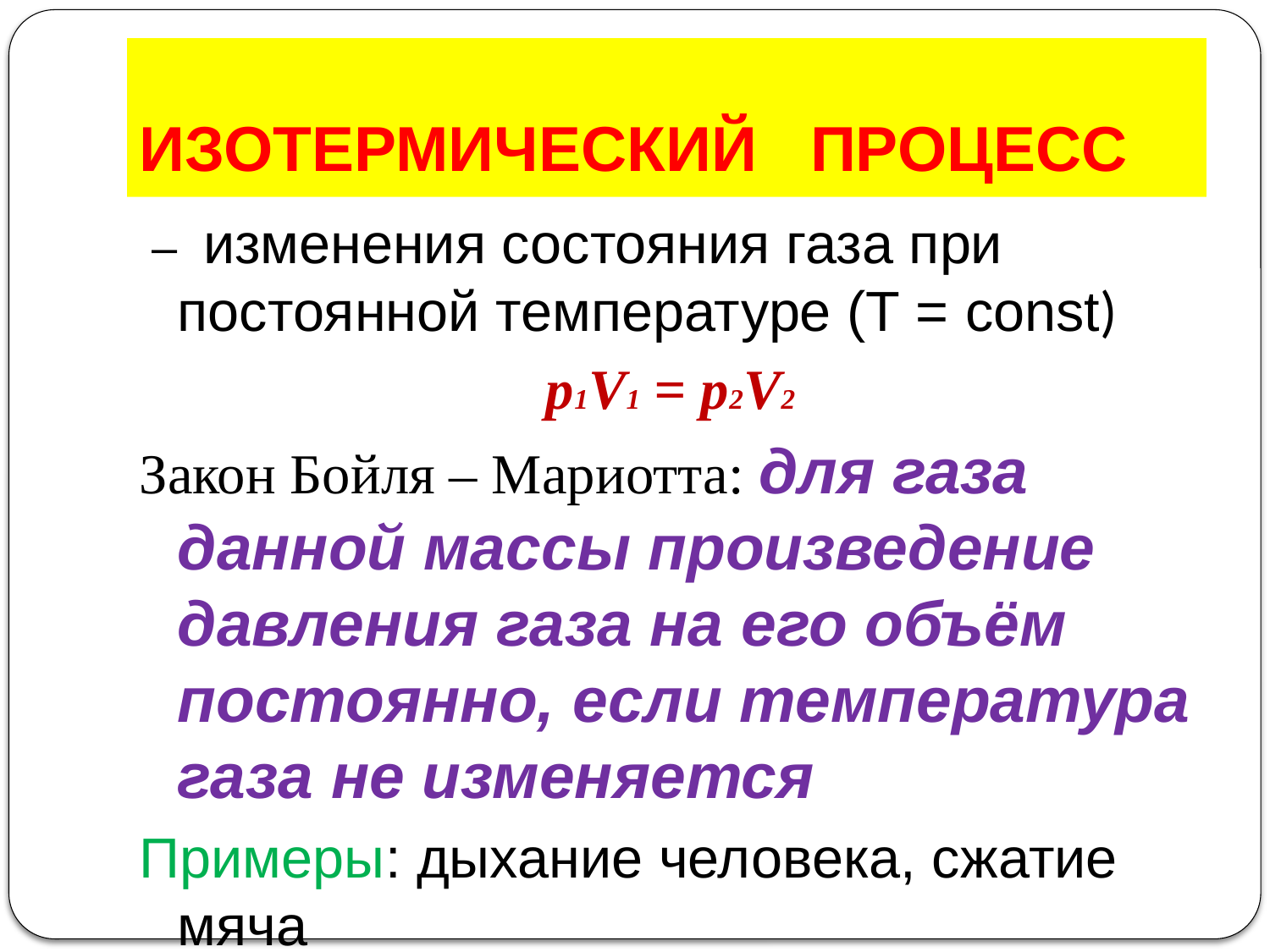

# ИЗОТЕРМИЧЕСКИЙ   ПРОЦЕСС
 –  изменения состояния газа при постоянной температуре (Т = const)
                                p1V1 = p2V2
Закон Бойля – Мариотта: для газа данной массы произведение давления газа на его объём постоянно, если температура газа не изменяется
Примеры: дыхание человека, сжатие мяча